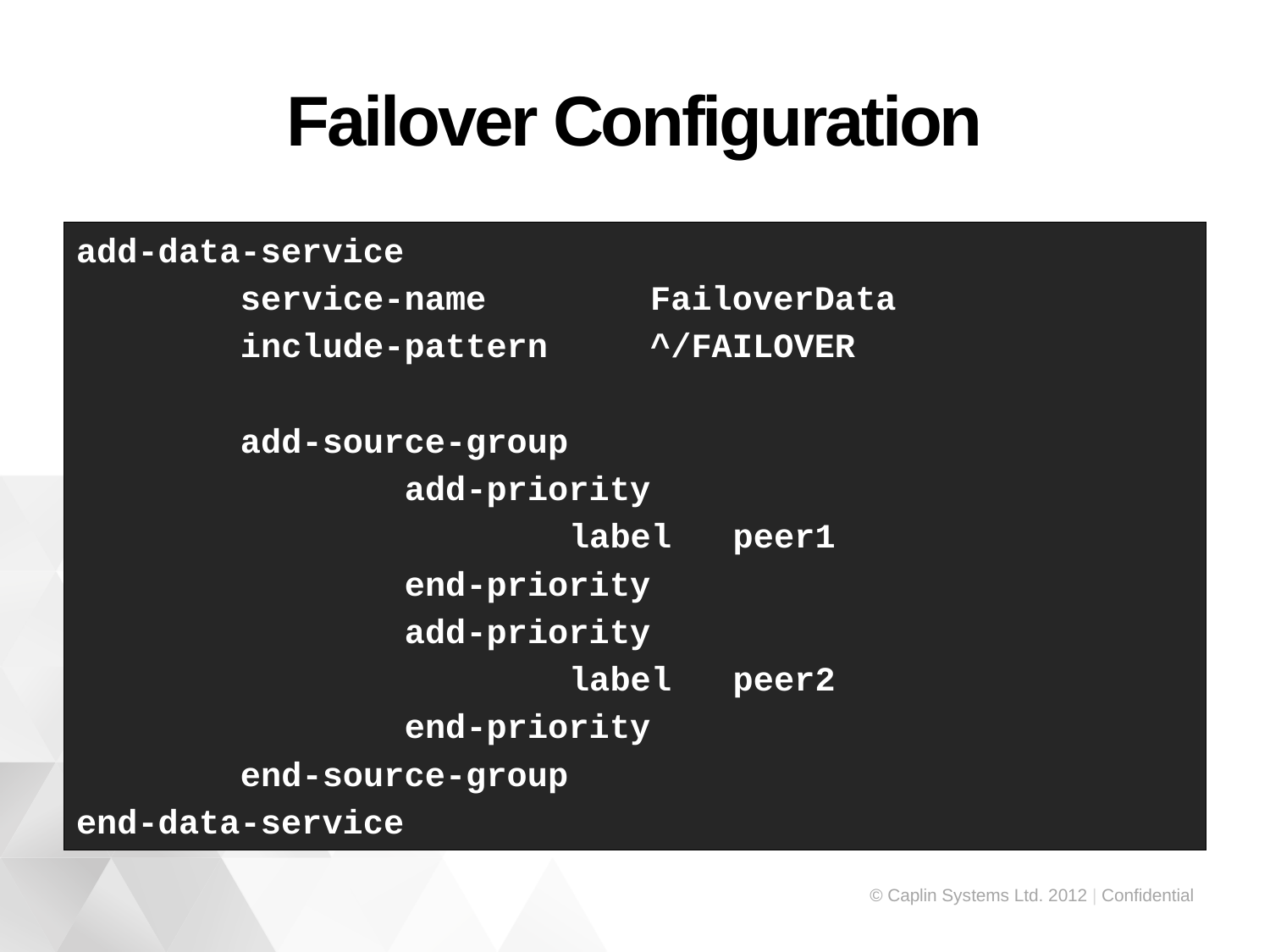

# Failover Configuration
add-data-service
        service-name        FailoverData
        include-pattern     ^/FAILOVER

        add-source-group
                add-priority
                        label   peer1
                end-priority
                add-priority
                        label   peer2
                end-priority
        end-source-group
end-data-service